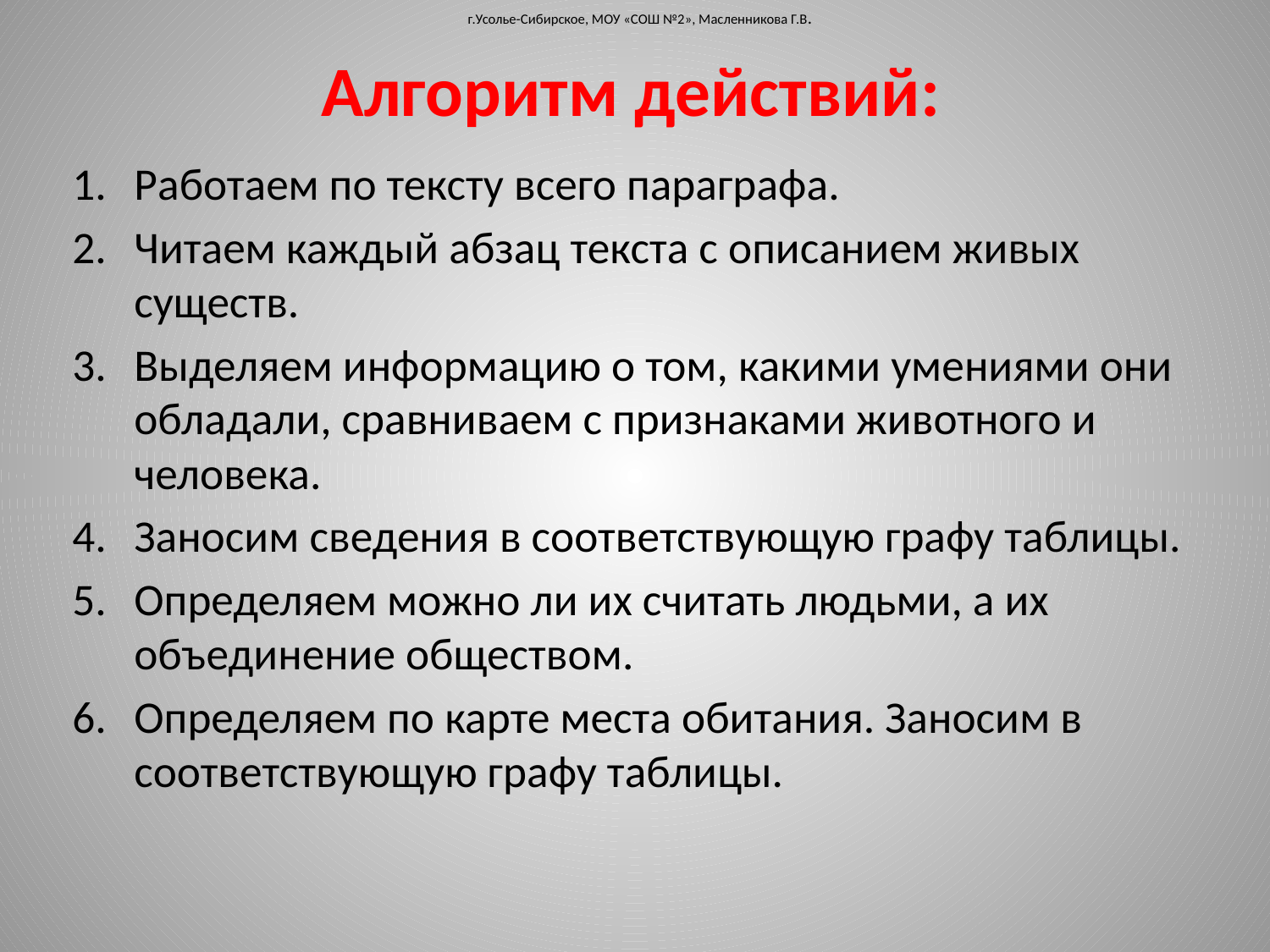

г.Усолье-Сибирское, МОУ «СОШ №2», Масленникова Г.В.
# Алгоритм действий:
Работаем по тексту всего параграфа.
Читаем каждый абзац текста с описанием живых существ.
Выделяем информацию о том, какими умениями они обладали, сравниваем с признаками животного и человека.
Заносим сведения в соответствующую графу таблицы.
Определяем можно ли их считать людьми, а их объединение обществом.
Определяем по карте места обитания. Заносим в соответствующую графу таблицы.